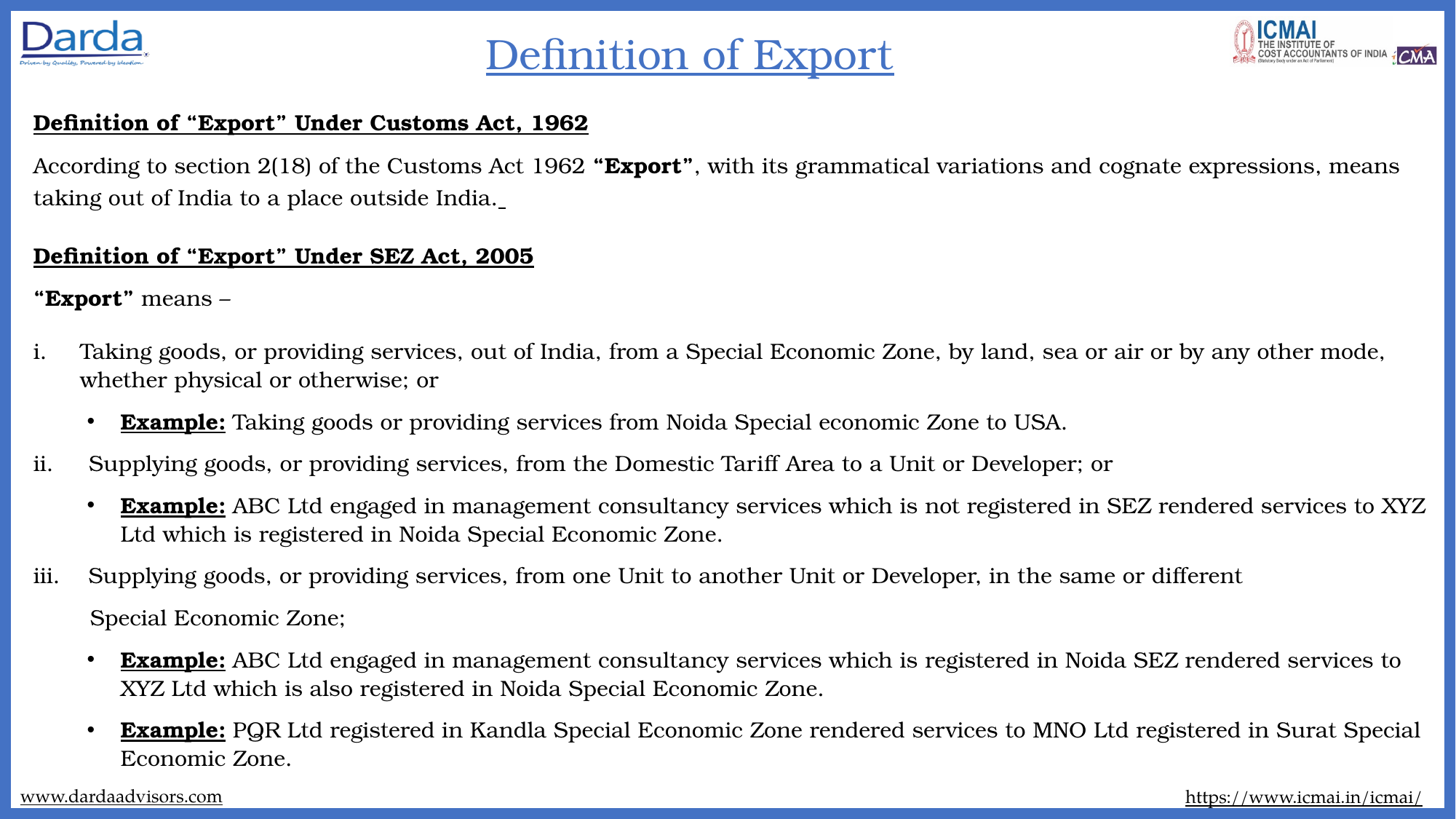

# Definition of Export
Definition of “Export” Under Customs Act, 1962
According to section 2(18) of the Customs Act 1962 “Export”, with its grammatical variations and cognate expressions, means taking out of India to a place outside India.

Definition of “Export” Under SEZ Act, 2005
“Export” means –
Taking goods, or providing services, out of India, from a Special Economic Zone, by land, sea or air or by any other mode, whether physical or otherwise; or
Example: Taking goods or providing services from Noida Special economic Zone to USA.
ii.     Supplying goods, or providing services, from the Domestic Tariff Area to a Unit or Developer; or
Example: ABC Ltd engaged in management consultancy services which is not registered in SEZ rendered services to XYZ Ltd which is registered in Noida Special Economic Zone.
iii.    Supplying goods, or providing services, from one Unit to another Unit or Developer, in the same or different
        Special Economic Zone;
Example: ABC Ltd engaged in management consultancy services which is registered in Noida SEZ rendered services to XYZ Ltd which is also registered in Noida Special Economic Zone.
Example: PQR Ltd registered in Kandla Special Economic Zone rendered services to MNO Ltd registered in Surat Special Economic Zone.